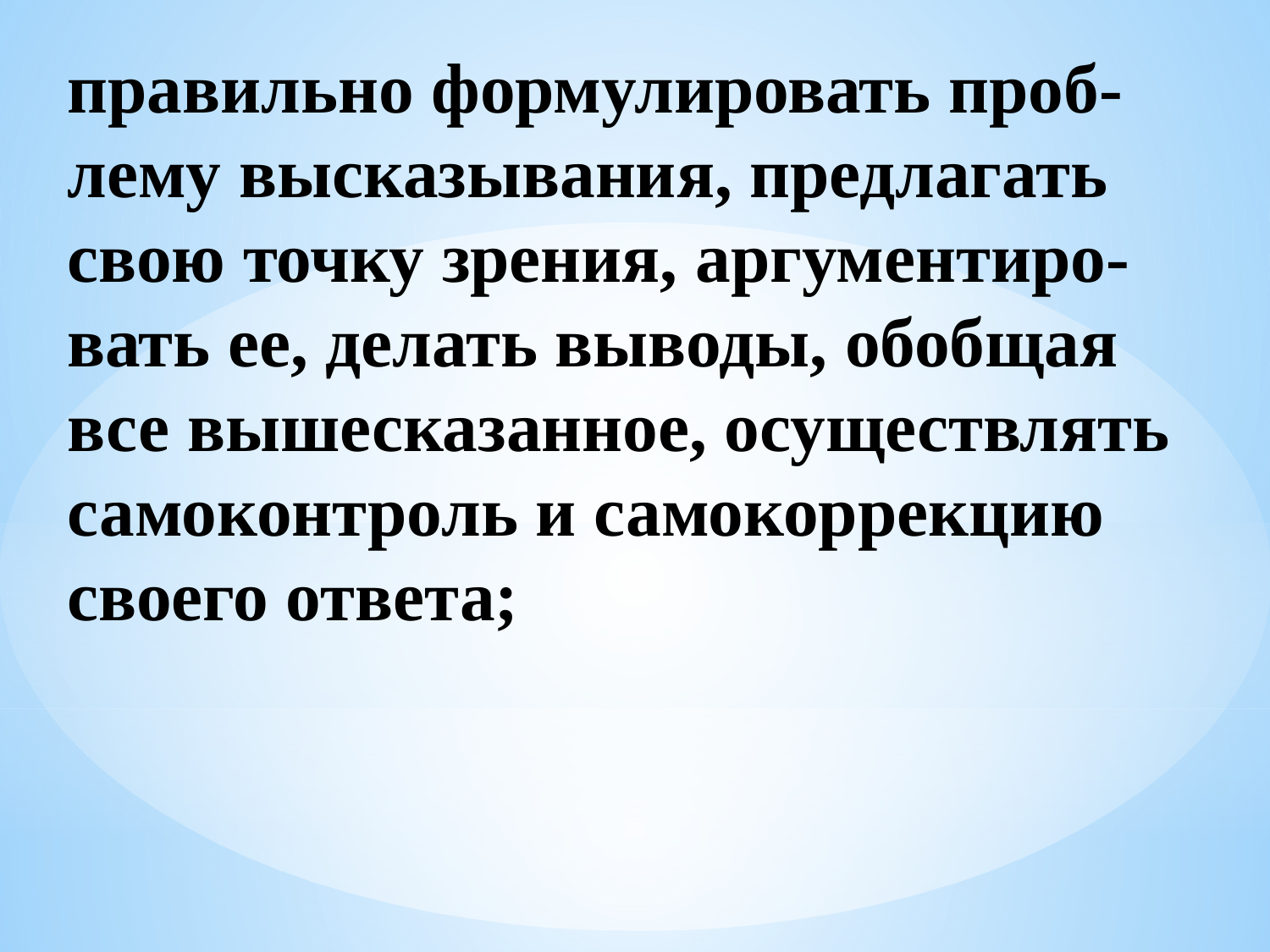

правильно формулировать проб-лему высказывания, предлагать свою точку зрения, аргументиро-вать ее, делать выводы, обобщая все вышесказанное, осуществлять самоконтроль и самокоррекцию своего ответа;